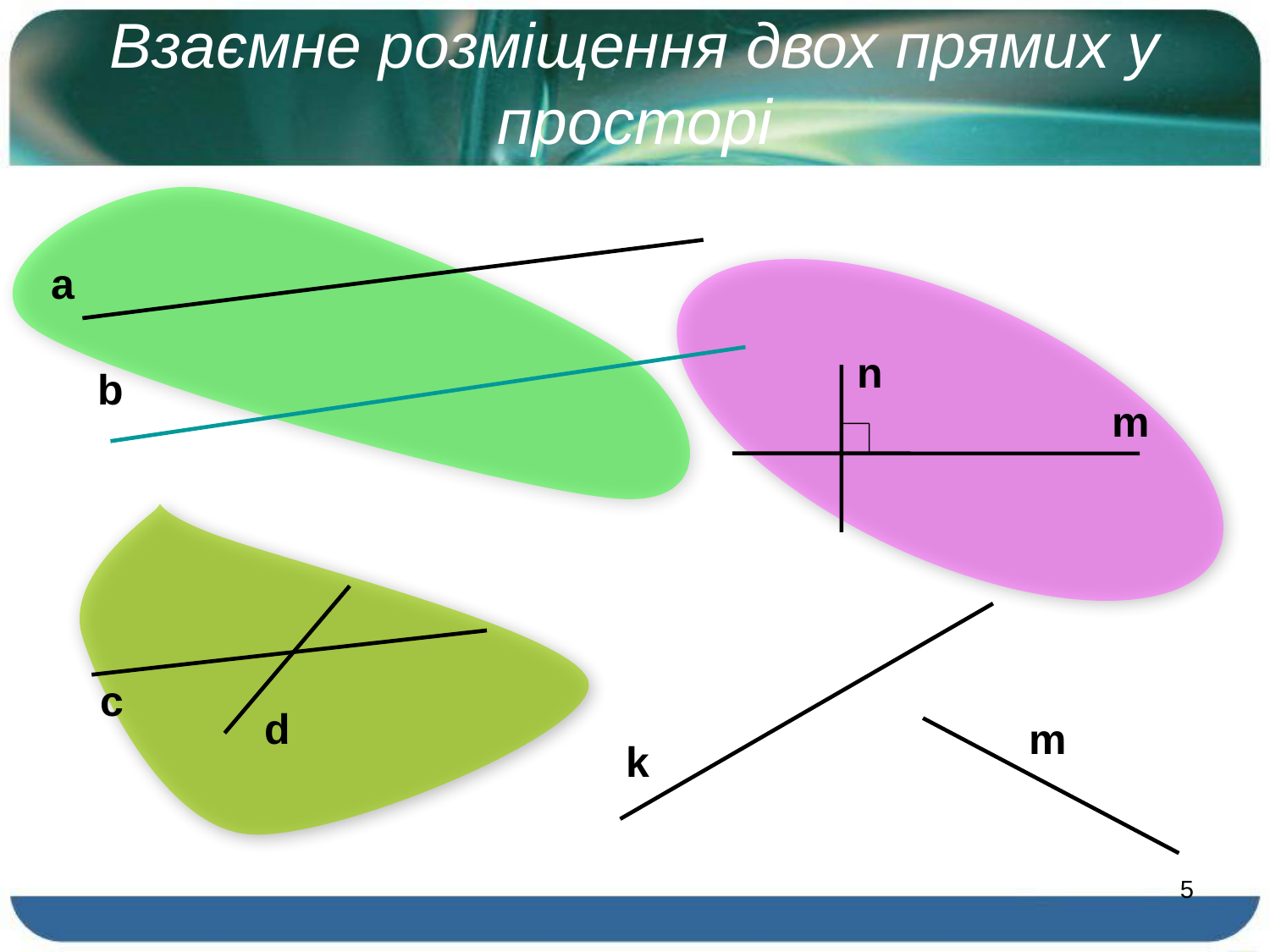

Взаємне розміщення двох прямих у просторі

а

b

n

m

с
d

m

k
5